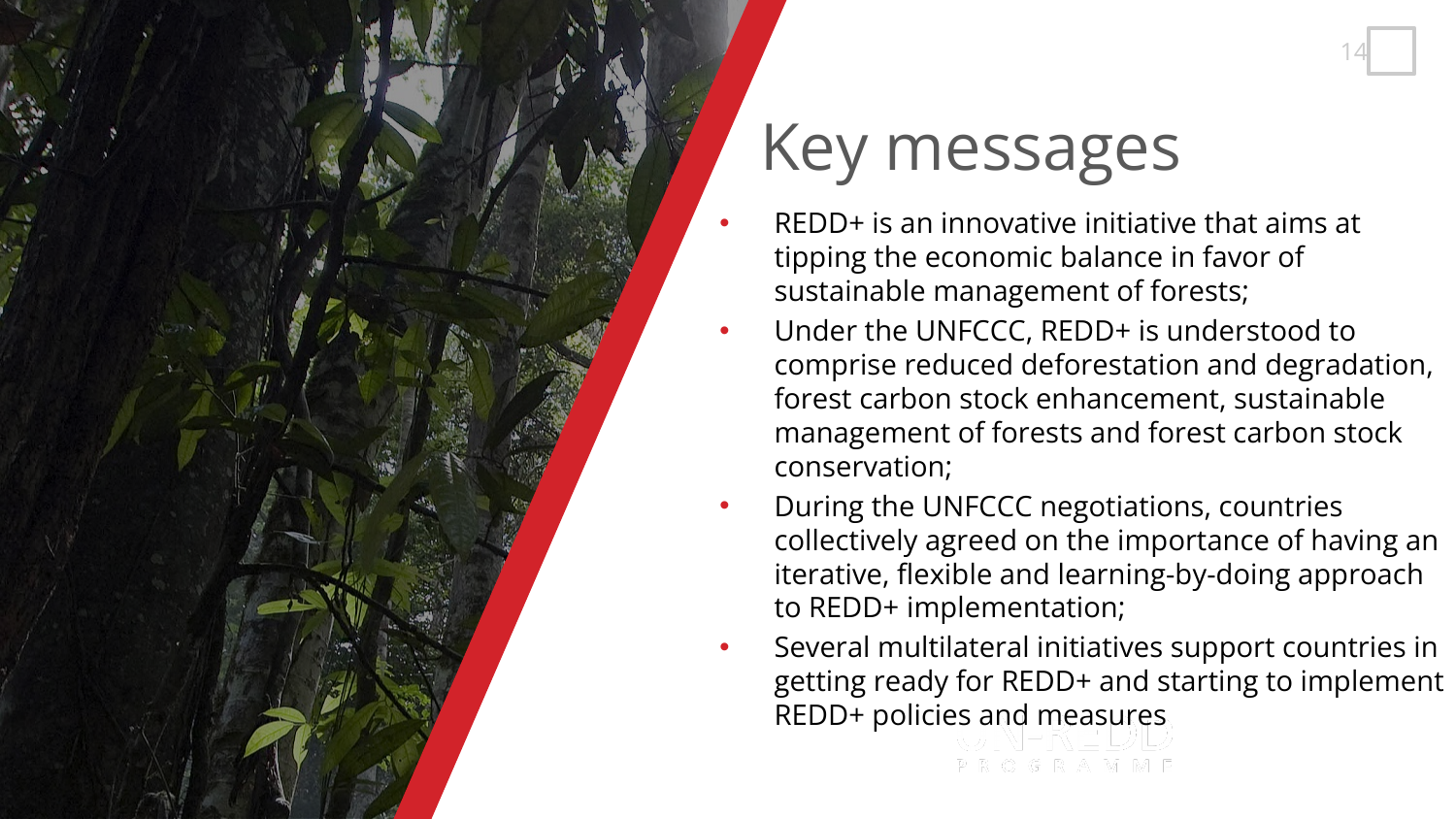

REDD+ is an innovative initiative that aims at tipping the economic balance in favor of sustainable management of forests;
Under the UNFCCC, REDD+ is understood to comprise reduced deforestation and degradation, forest carbon stock enhancement, sustainable management of forests and forest carbon stock conservation;
During the UNFCCC negotiations, countries collectively agreed on the importance of having an iterative, flexible and learning-by-doing approach to REDD+ implementation;
Several multilateral initiatives support countries in getting ready for REDD+ and starting to implement REDD+ policies and measures